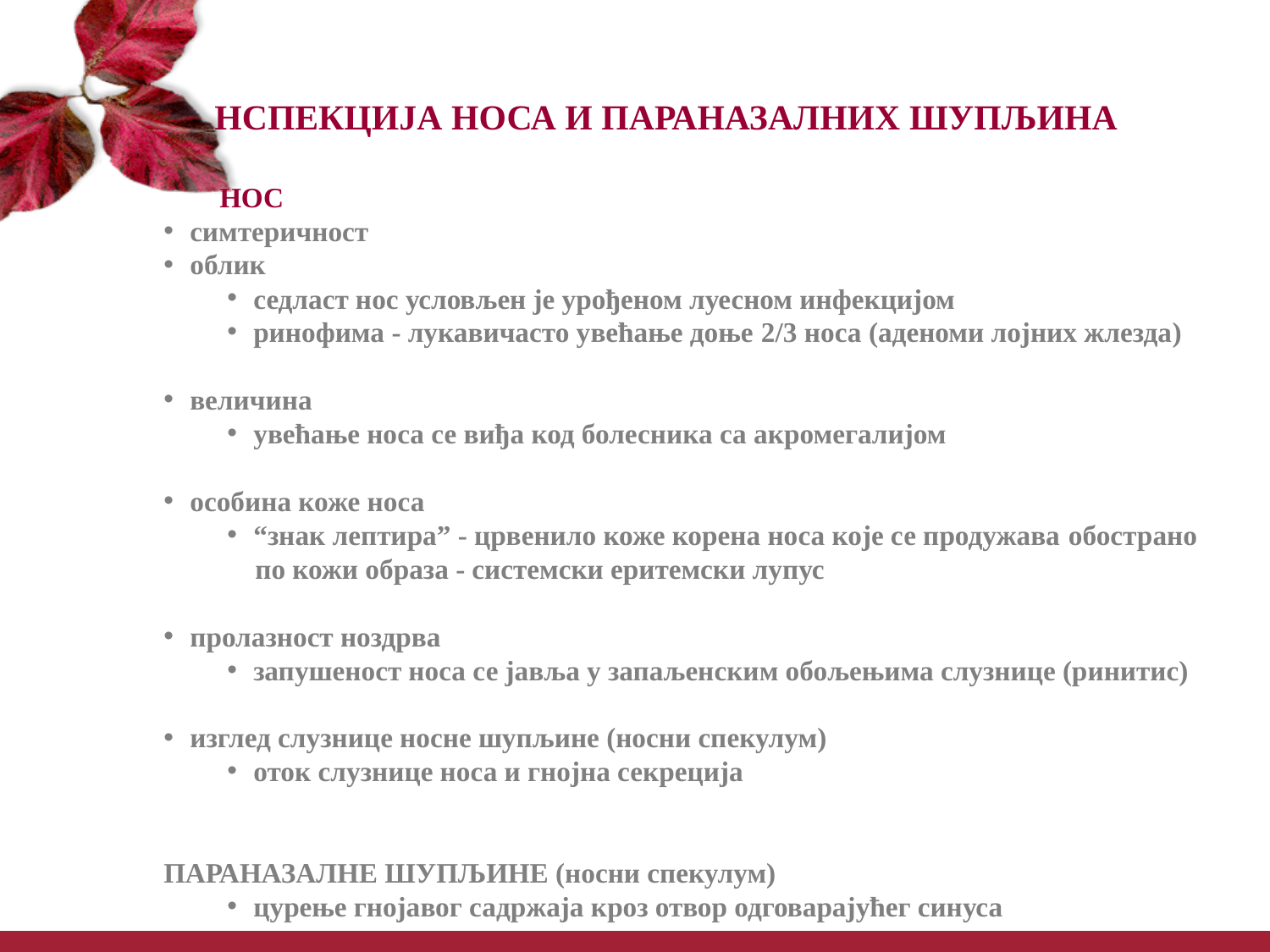

НСПЕКЦИЈА НОСА И ПАРАНАЗАЛНИХ ШУПЉИНА

        НОС
симтеричност
облик
седласт нос условљен је урођеном луесном инфекцијом
ринофима - лукавичасто увећање доње 2/3 носа (аденоми лојних жлезда)

величина
увећање носа се виђа код болесника са акромегалијом

особина коже носа
“знак лептира” - црвенило коже корена носа које се продужава обострано
    по кожи образа - системски еритемски лупус

пролазност ноздрва
запушеност носа се јавља у запаљенским обољењима слузнице (ринитис)

изглед слузнице носне шупљине (носни спекулум)
оток слузнице носа и гнојна секреција

ПАРАНАЗАЛНЕ ШУПЉИНЕ (носни спекулум)
цурење гнојавог садржаја кроз отвор одговарајућег синуса